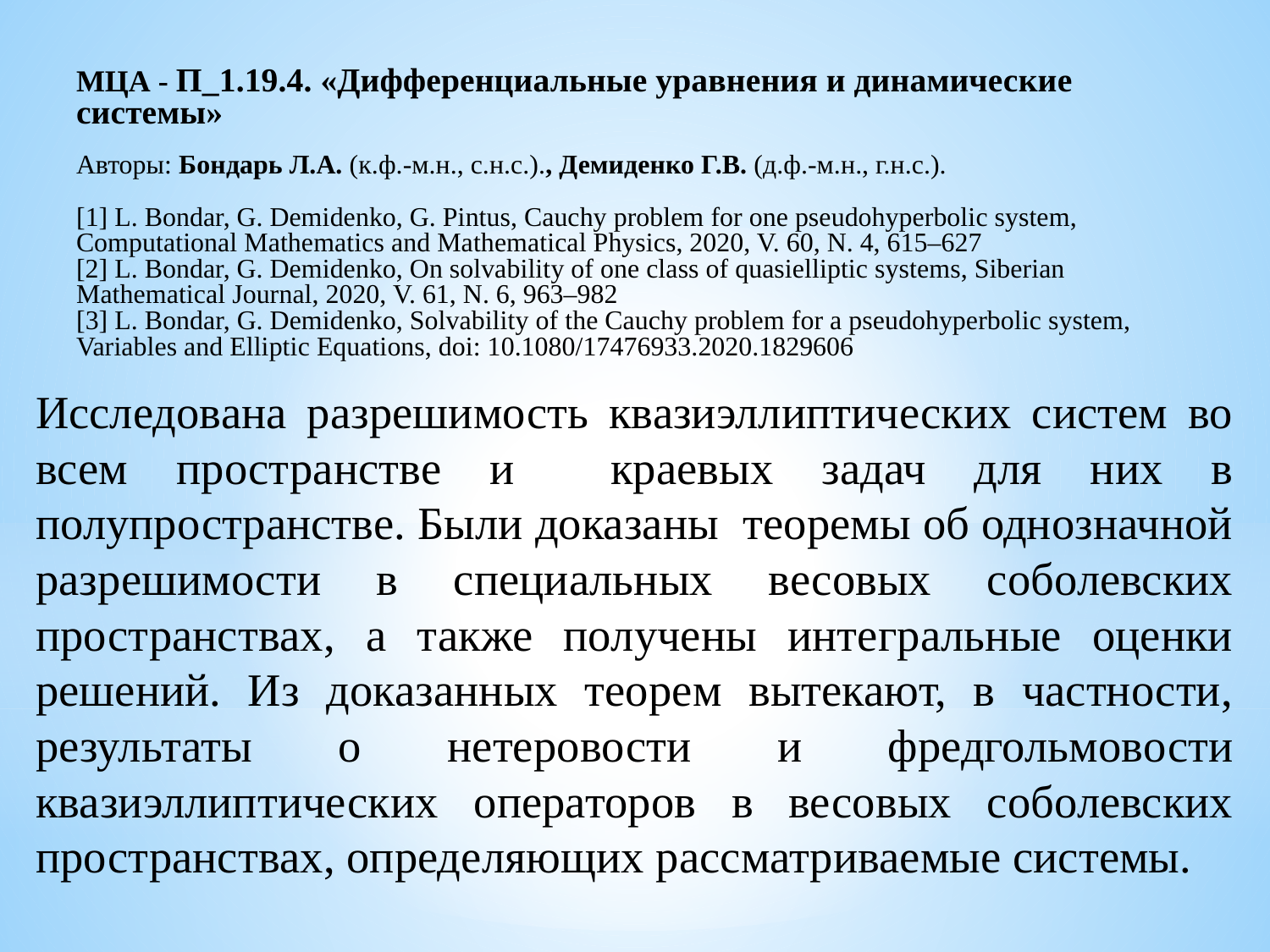

МЦА - П_1.19.4. «Дифференциальные уравнения и динамические системы»
Авторы: Бондарь Л.А. (к.ф.-м.н., с.н.с.)., Демиденко Г.В. (д.ф.-м.н., г.н.с.).
[1] L. Bondar, G. Demidenko, G. Pintus, Cauchy problem for one pseudohyperbolic system, Computational Mathematics and Mathematical Physics, 2020, V. 60, N. 4, 615–627
[2] L. Bondar, G. Demidenko, On solvability of one class of quasielliptic systems, Siberian Mathematical Journal, 2020, V. 61, N. 6, 963–982
[3] L. Bondar, G. Demidenko, Solvability of the Cauchy problem for a pseudohyperbolic system, Variables and Elliptic Equations, doi: 10.1080/17476933.2020.1829606

Исследована разрешимость квазиэллиптических систем во всем пространстве и  краевых задач для них в полупространстве. Были доказаны  теоремы об однозначной разрешимости в специальных весовых соболевских пространствах, а также получены интегральные оценки решений. Из доказанных теорем вытекают, в частности, результаты о нетеровости и фредгольмовости квазиэллиптических операторов в весовых соболевских пространствах, определяющих рассматриваемые системы.